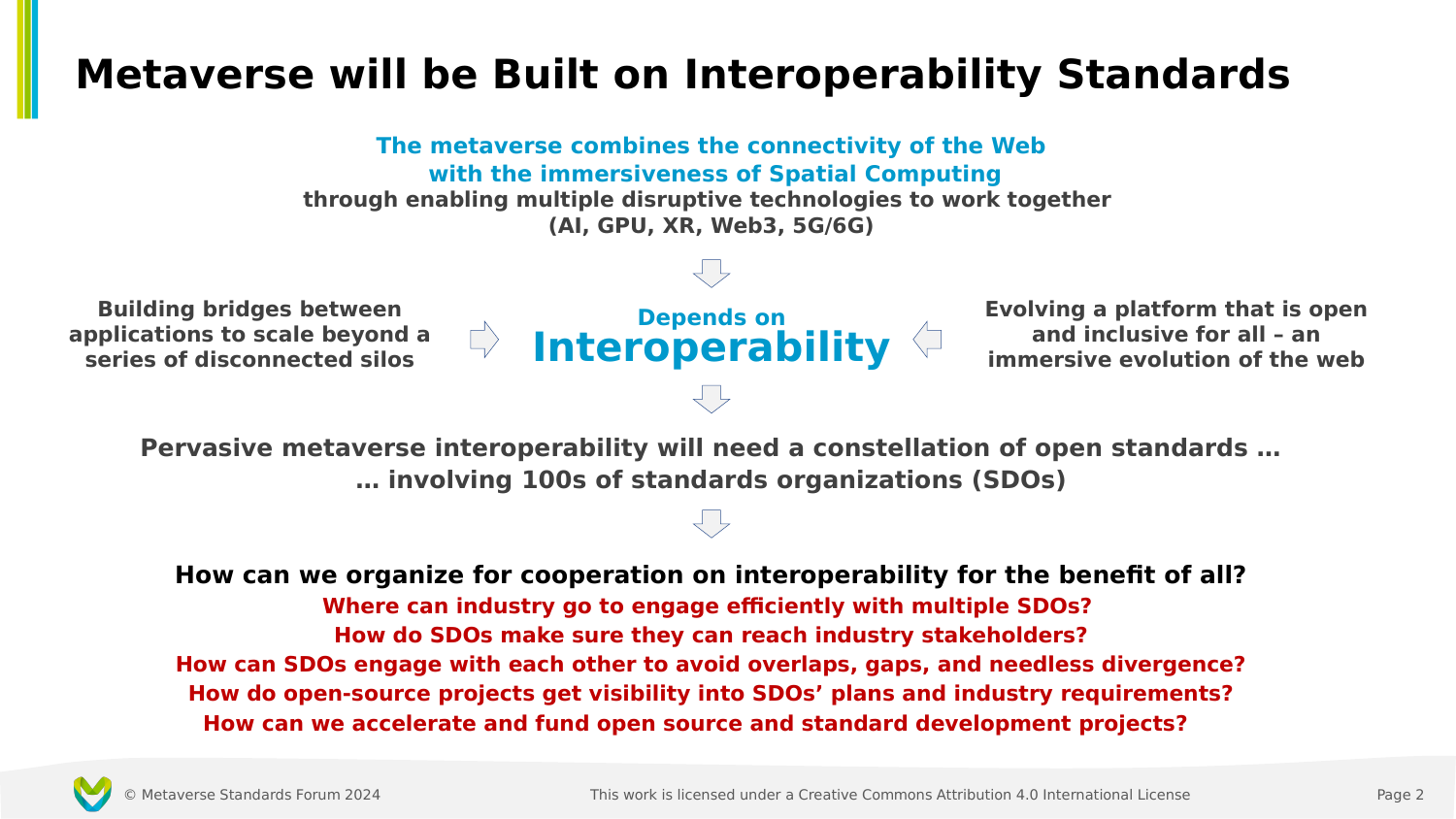

# Metaverse will be Built on Interoperability Standards
The metaverse combines the connectivity of the Web
 with the immersiveness of Spatial Computing
through enabling multiple disruptive technologies to work together
(AI, GPU, XR, Web3, 5G/6G)

Building bridges between applications to scale beyond a series of disconnected silos
Evolving a platform that is open and inclusive for all – an immersive evolution of the web
Depends on
Interoperability

Pervasive metaverse interoperability will need a constellation of open standards …
… involving 100s of standards organizations (SDOs)

How can we organize for cooperation on interoperability for the benefit of all?
Where can industry go to engage efficiently with multiple SDOs?
How do SDOs make sure they can reach industry stakeholders?
How can SDOs engage with each other to avoid overlaps, gaps, and needless divergence?
How do open-source projects get visibility into SDOs’ plans and industry requirements?
How can we accelerate and fund open source and standard development projects?